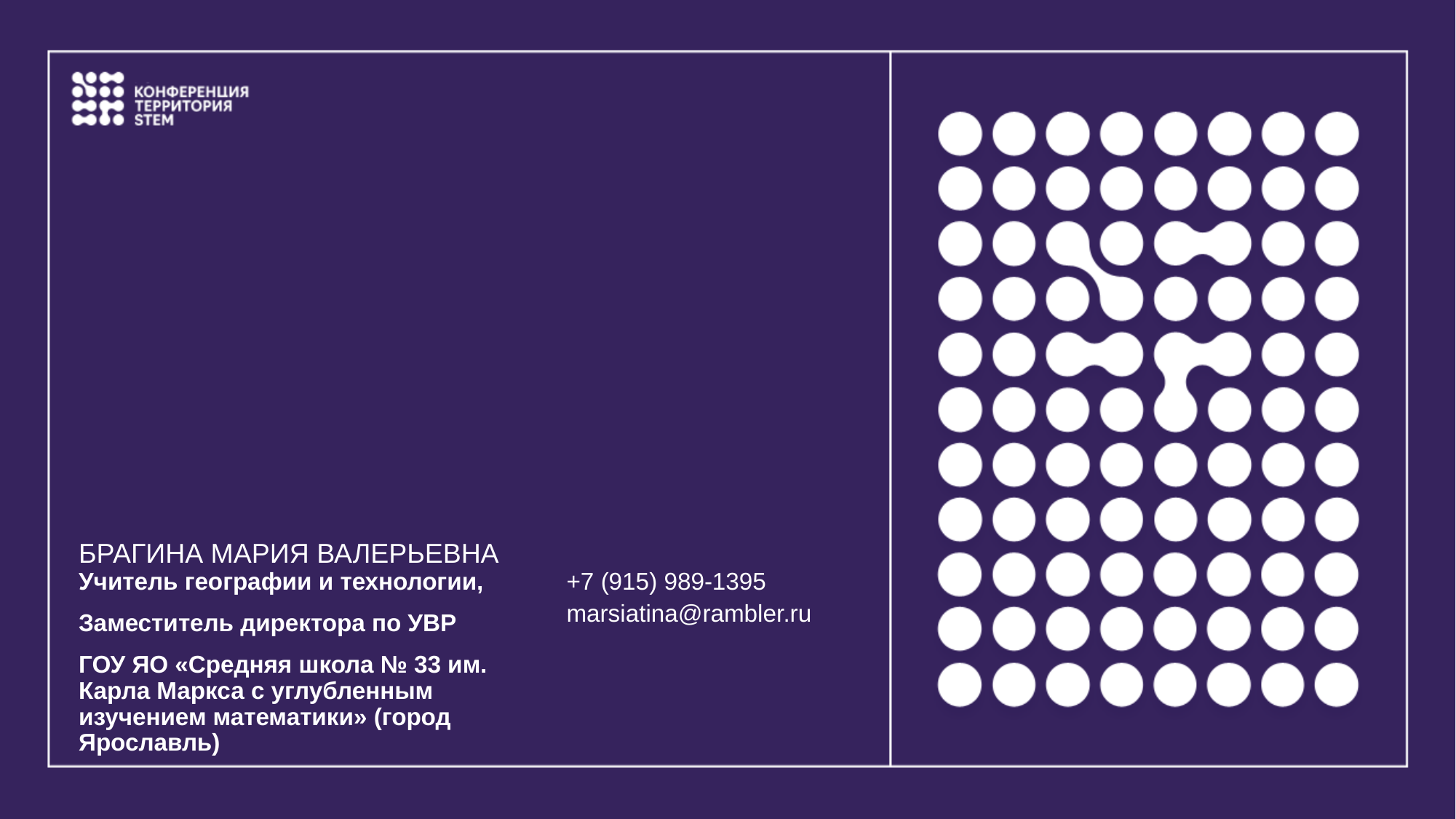

#
Брагина Мария валерьевна
Учитель географии и технологии,
Заместитель директора по УВР
ГОУ ЯО «Средняя школа № 33 им. Карла Маркса с углубленным изучением математики» (город Ярославль)
+7 (915) 989-1395
marsiatina@rambler.ru